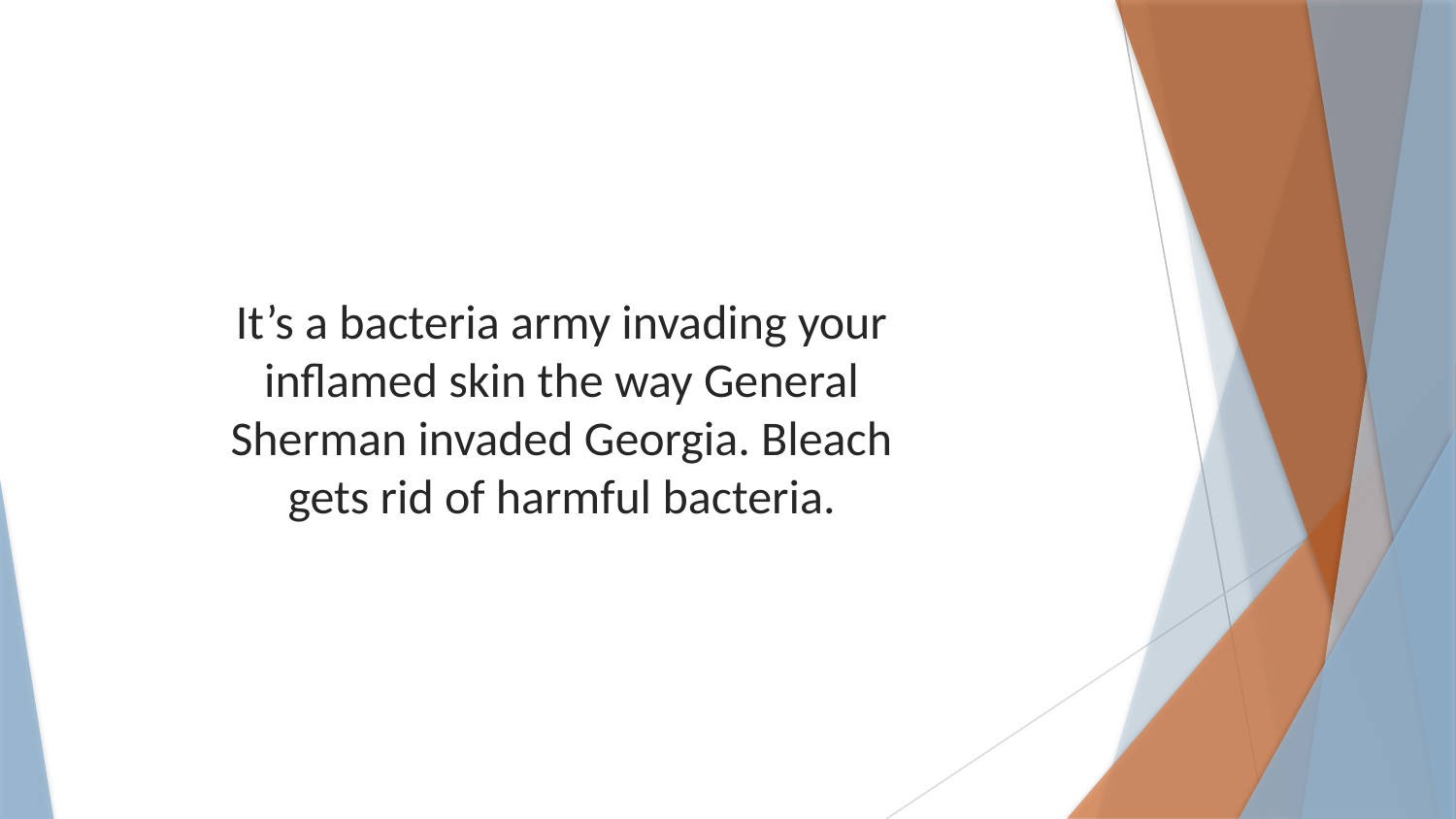

It’s a bacteria army invading your inflamed skin the way General Sherman invaded Georgia. Bleach gets rid of harmful bacteria.